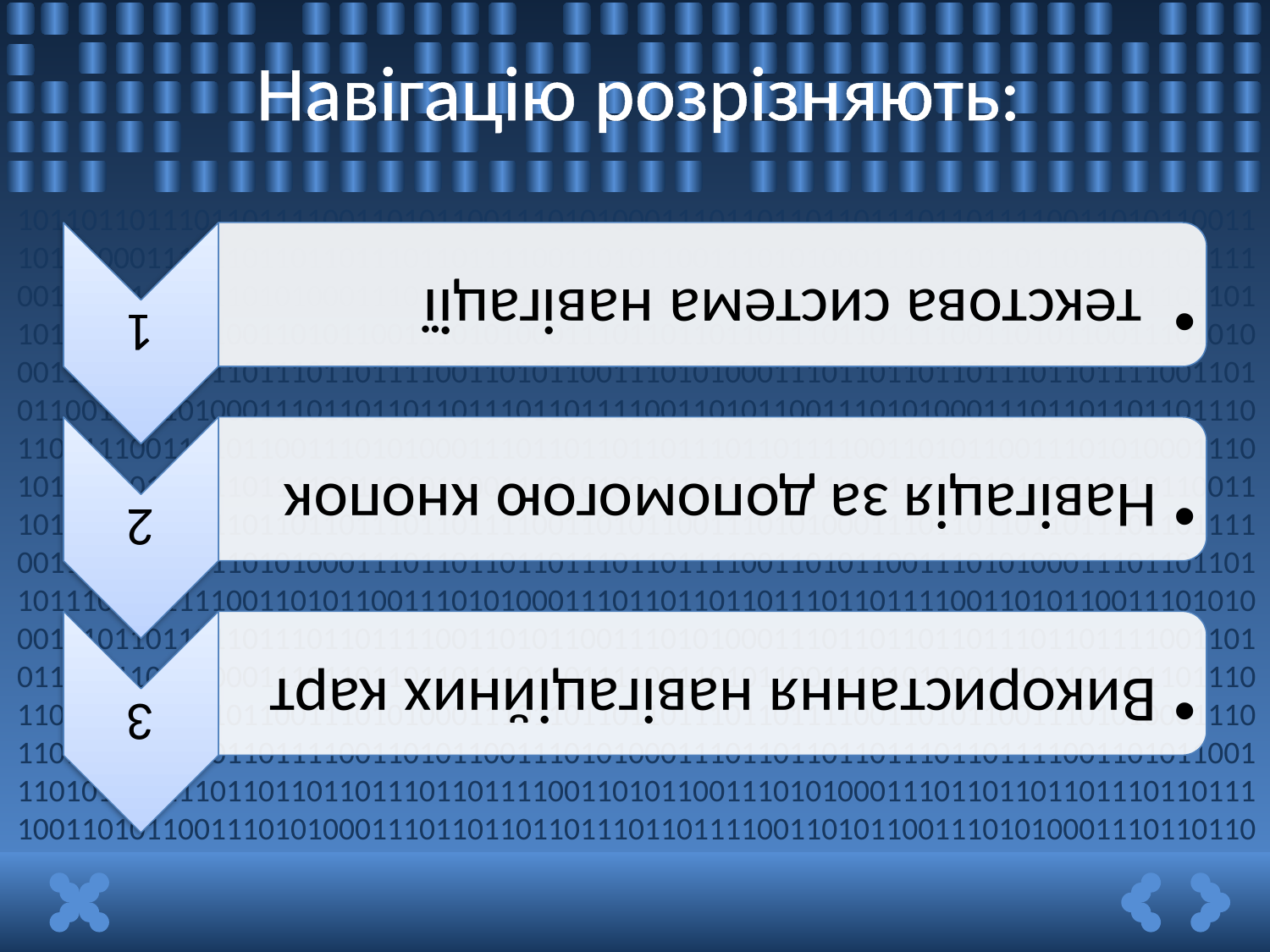

# Навігацію розрізняють:
1
 текстова система навігації
2
Навігація за допомогою кнопок
3
Використання навігаційних карт